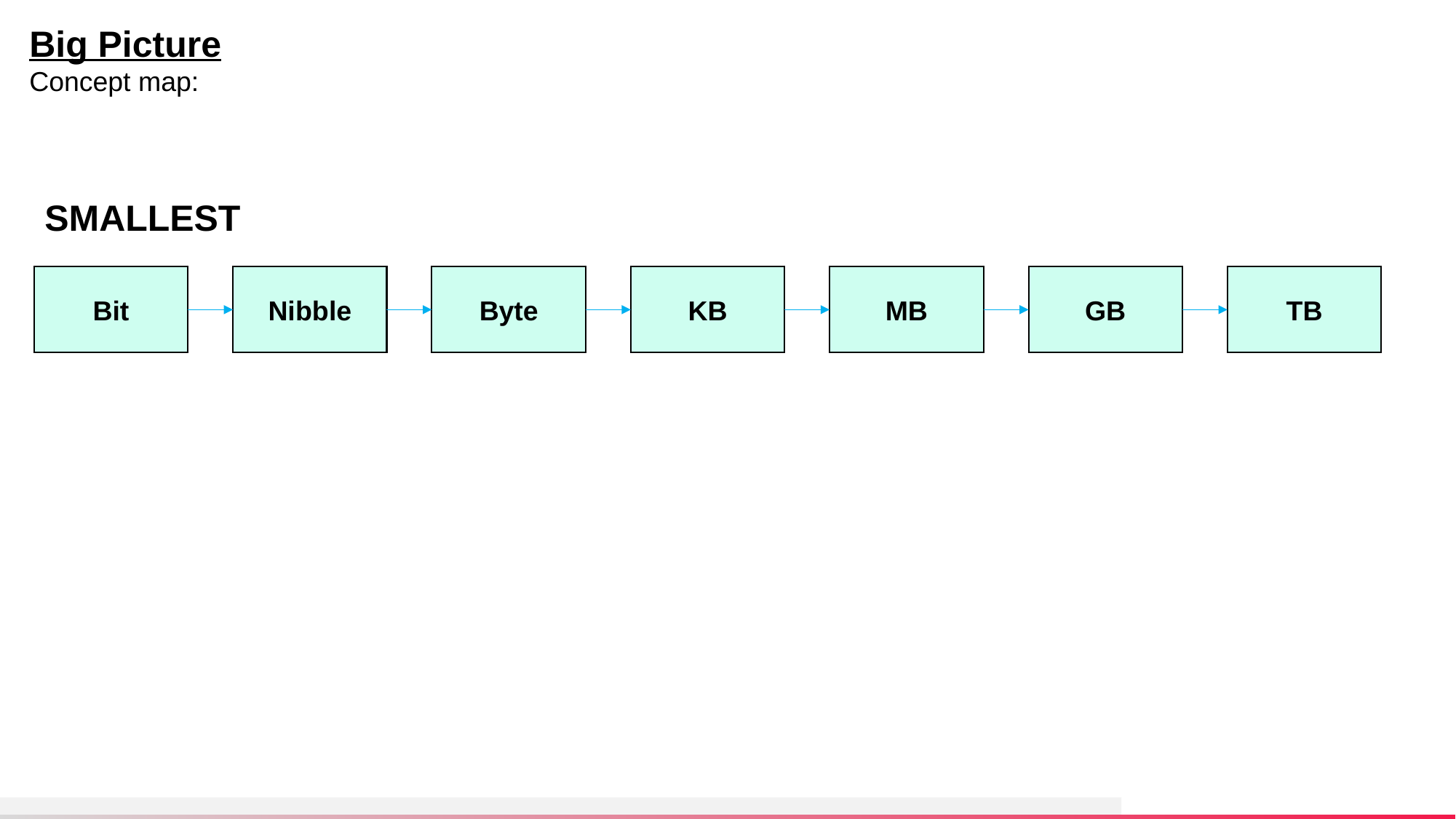

Big Picture
Concept map:
SMALLEST
Bit
Nibble
Byte
KB
MB
GB
TB